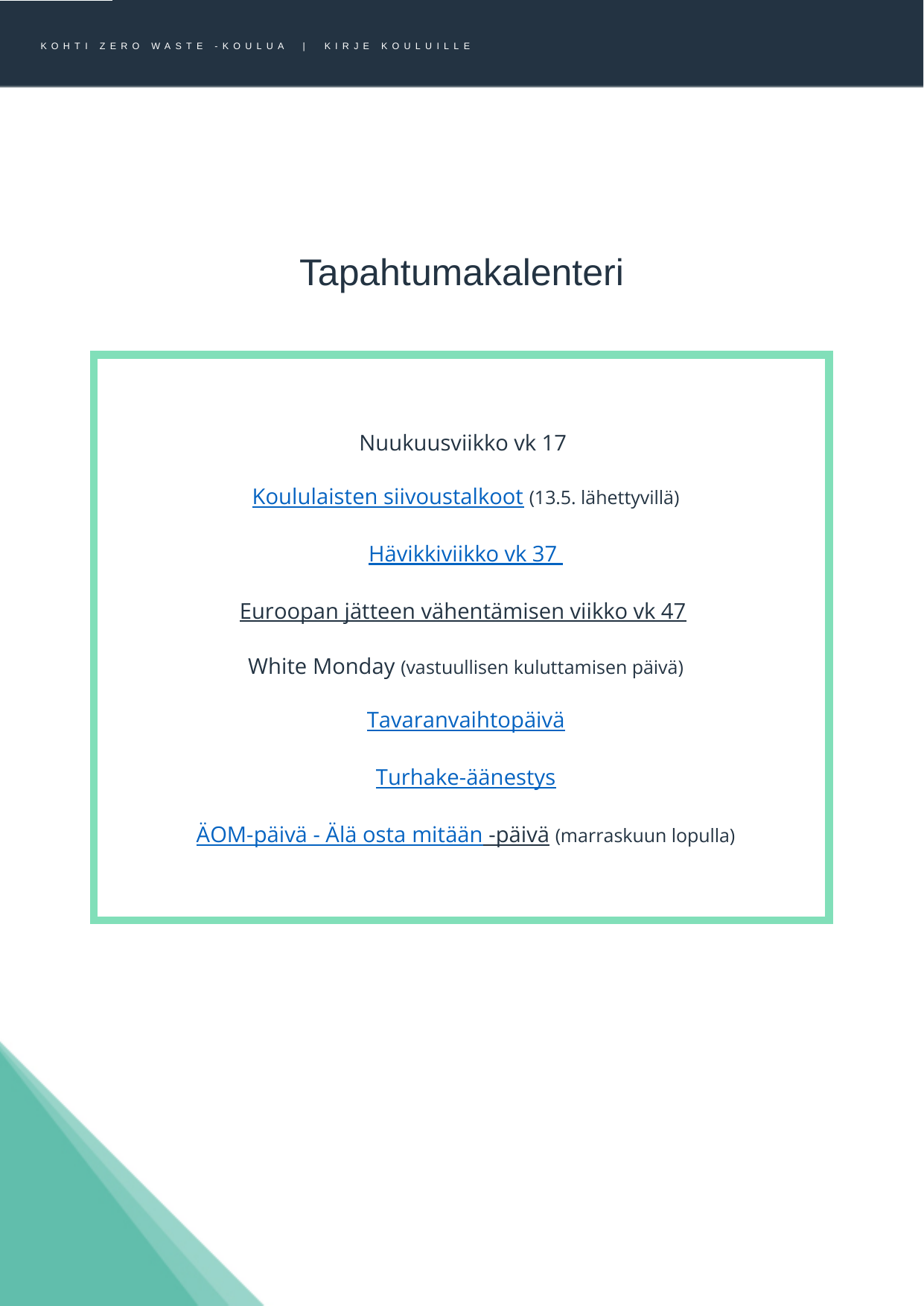

KOHTI ZERO WASTE -KOULUA  |  KIRJE KOULUILLE
Tapahtumakalenteri

Nuukuusviikko vk 17
Koululaisten siivoustalkoot (13.5. lähettyvillä)
Hävikkiviikko vk 37
Euroopan jätteen vähentämisen viikko vk 47
White Monday (vastuullisen kuluttamisen päivä)
Tavaranvaihtopäivä
Turhake-äänestys
ÄOM-päivä - Älä osta mitään -päivä (marraskuun lopulla)